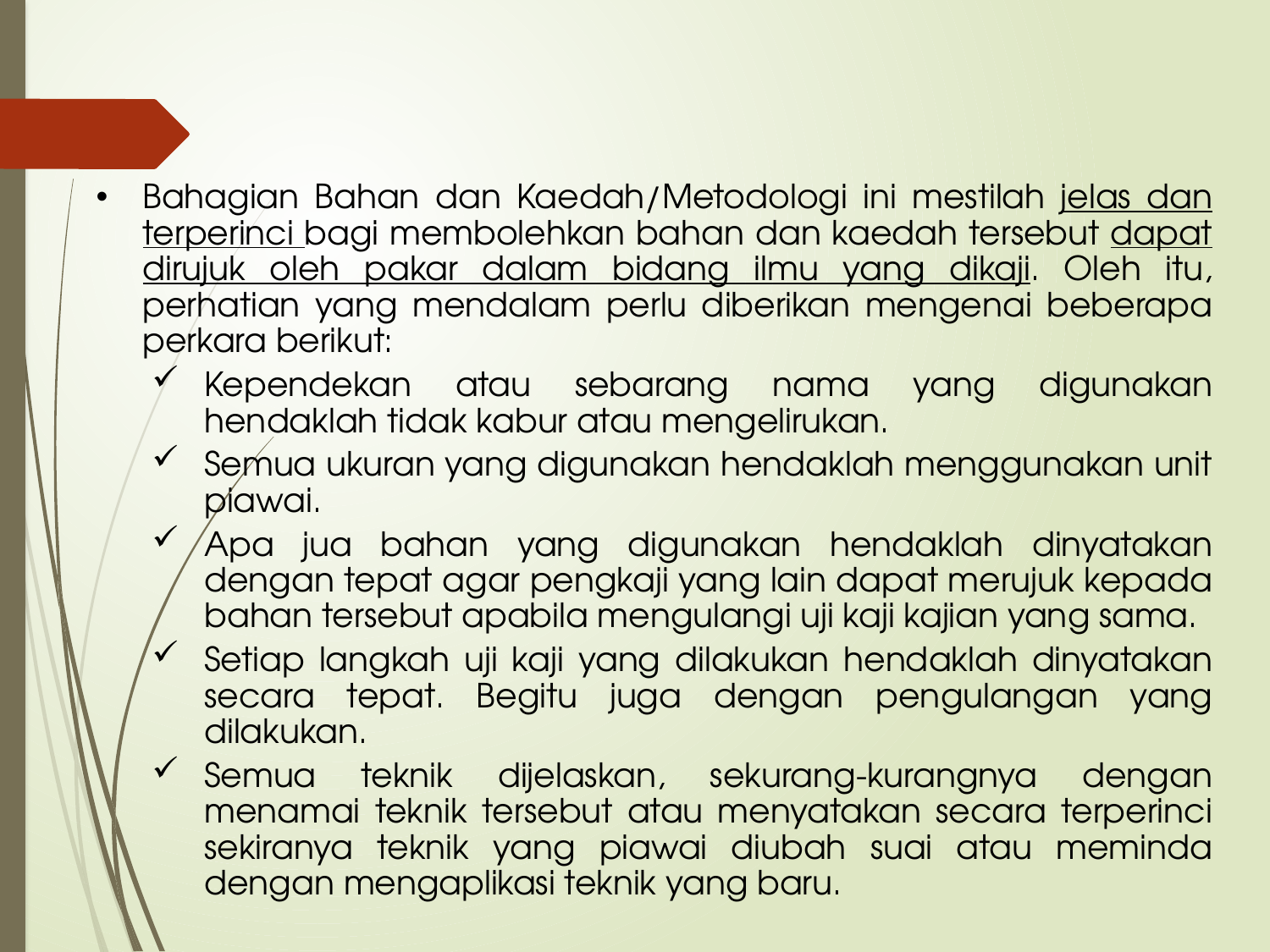

Bahagian Bahan dan Kaedah/Metodologi ini mestilah jelas dan terperinci bagi membolehkan bahan dan kaedah tersebut dapat dirujuk oleh pakar dalam bidang ilmu yang dikaji. Oleh itu, perhatian yang mendalam perlu diberikan mengenai beberapa perkara berikut:
Kependekan atau sebarang nama yang digunakan hendaklah tidak kabur atau mengelirukan.
Semua ukuran yang digunakan hendaklah menggunakan unit piawai.
Apa jua bahan yang digunakan hendaklah dinyatakan dengan tepat agar pengkaji yang lain dapat merujuk kepada bahan tersebut apabila mengulangi uji kaji kajian yang sama.
Setiap langkah uji kaji yang dilakukan hendaklah dinyatakan secara tepat. Begitu juga dengan pengulangan yang dilakukan.
Semua teknik dijelaskan, sekurang-kurangnya dengan menamai teknik tersebut atau menyatakan secara terperinci sekiranya teknik yang piawai diubah suai atau meminda dengan mengaplikasi teknik yang baru.